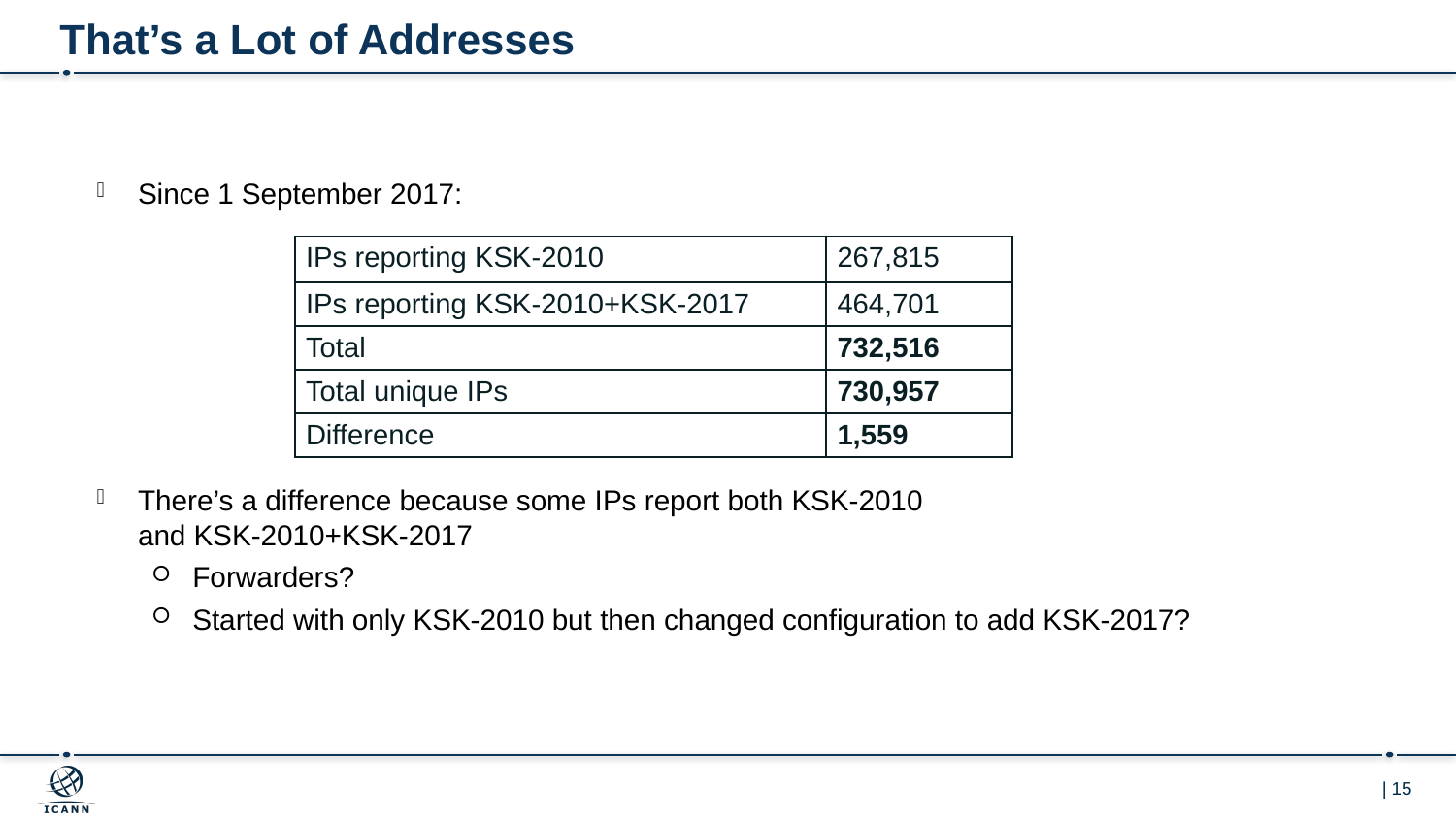

# That’s a Lot of Addresses
Since 1 September 2017:
There’s a difference because some IPs report both KSK-2010
and KSK-2010+KSK-2017
Forwarders?
Started with only KSK-2010 but then changed configuration to add KSK-2017?

| IPs reporting KSK-2010 | 267,815 |
| --- | --- |
| IPs reporting KSK-2010+KSK-2017 | 464,701 |
| Total | 732,516 |
| Total unique IPs | 730,957 |
| Difference | 1,559 |